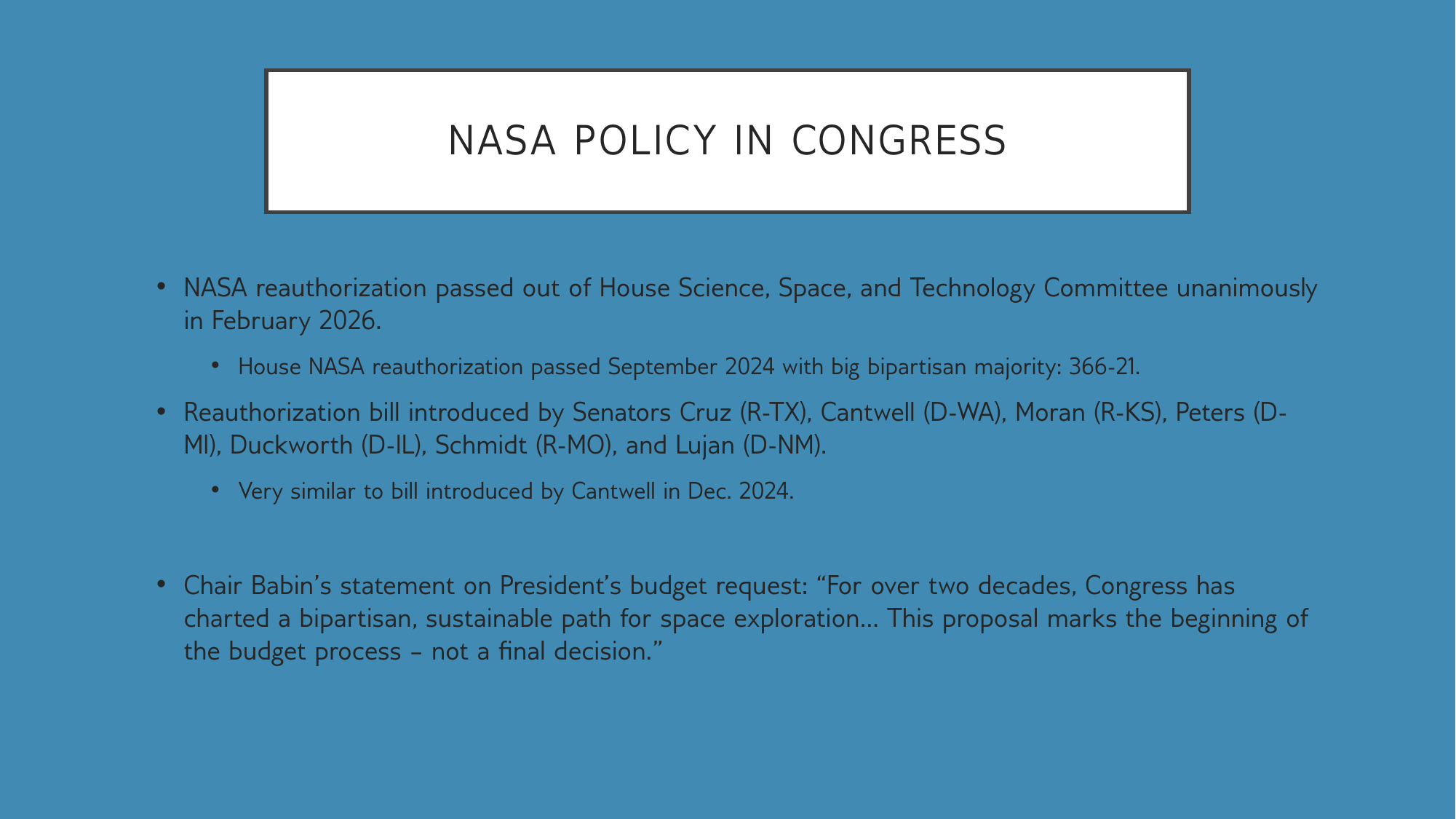

# NASA policy in Congress
NASA reauthorization passed out of House Science, Space, and Technology Committee unanimously in February 2026.
House NASA reauthorization passed September 2024 with big bipartisan majority: 366-21.
Reauthorization bill introduced by Senators Cruz (R-TX), Cantwell (D-WA), Moran (R-KS), Peters (D-MI), Duckworth (D-IL), Schmidt (R-MO), and Lujan (D-NM).
Very similar to bill introduced by Cantwell in Dec. 2024.

Chair Babin’s statement on President’s budget request: “For over two decades, Congress has charted a bipartisan, sustainable path for space exploration… This proposal marks the beginning of the budget process – not a final decision.”